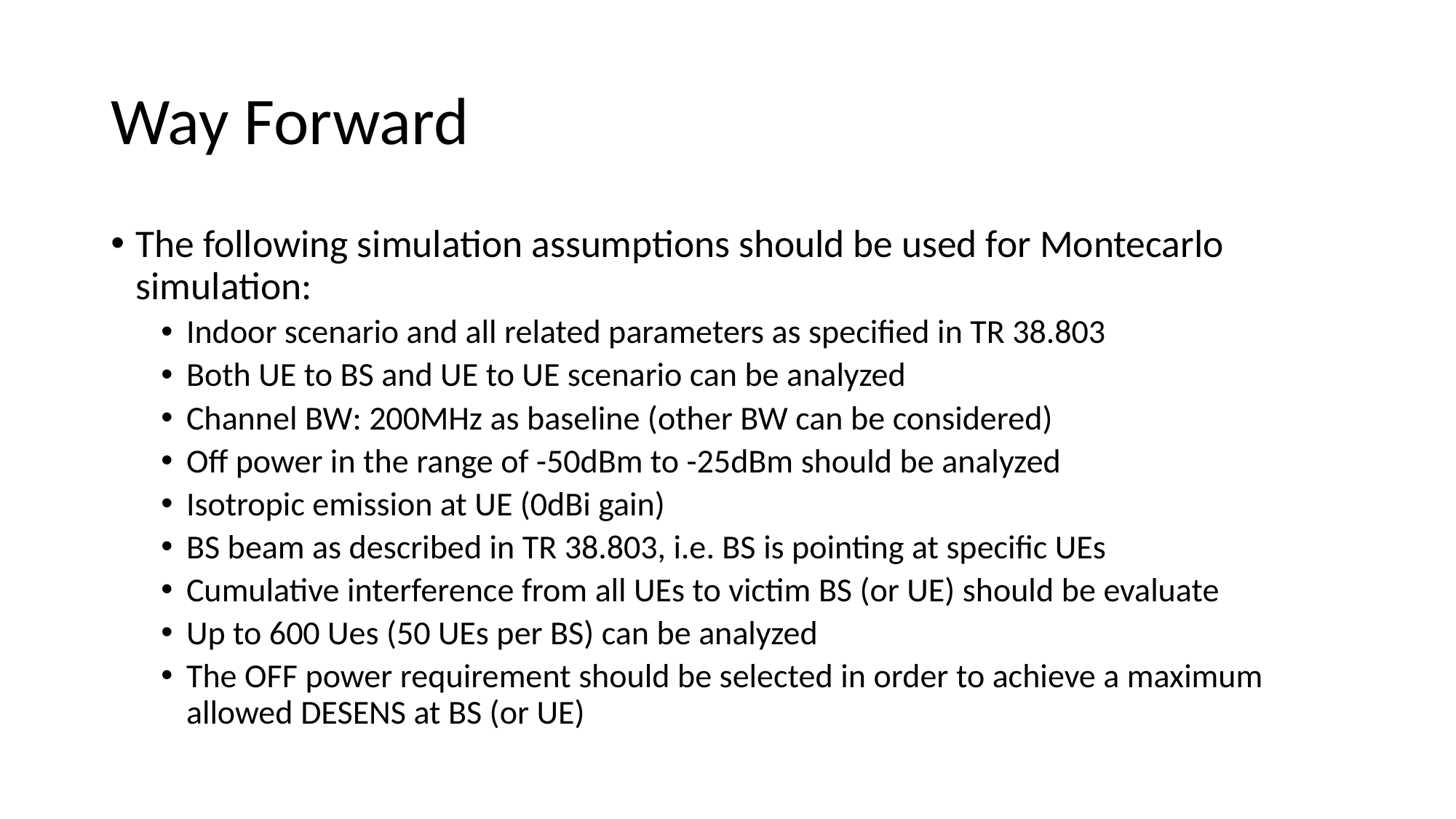

# Way Forward
The following simulation assumptions should be used for Montecarlo simulation:
Indoor scenario and all related parameters as specified in TR 38.803
Both UE to BS and UE to UE scenario can be analyzed
Channel BW: 200MHz as baseline (other BW can be considered)
Off power in the range of -50dBm to -25dBm should be analyzed
Isotropic emission at UE (0dBi gain)
BS beam as described in TR 38.803, i.e. BS is pointing at specific UEs
Cumulative interference from all UEs to victim BS (or UE) should be evaluate
Up to 600 Ues (50 UEs per BS) can be analyzed
The OFF power requirement should be selected in order to achieve a maximum allowed DESENS at BS (or UE)